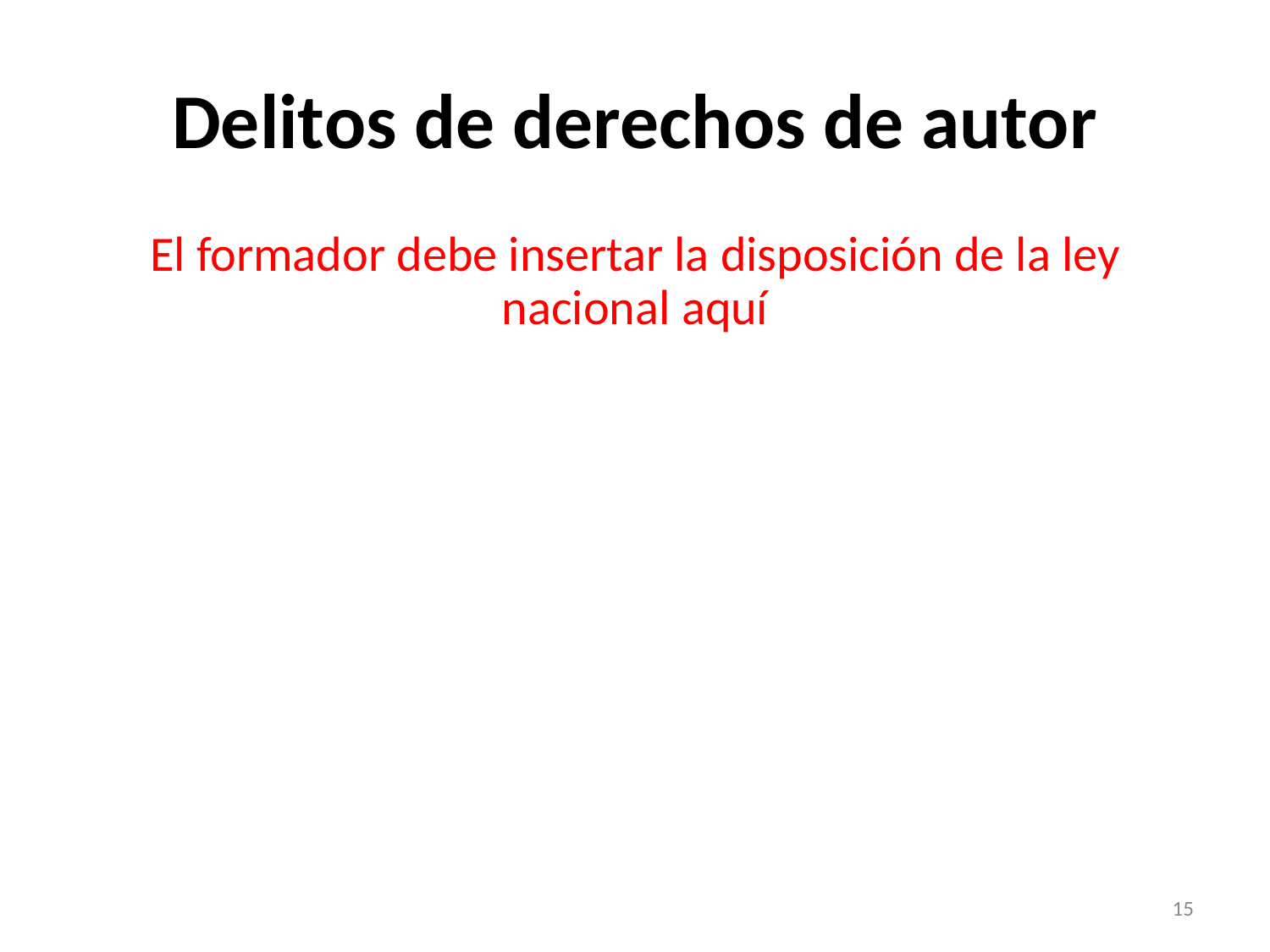

# Delitos de derechos de autor
El formador debe insertar la disposición de la ley nacional aquí
15